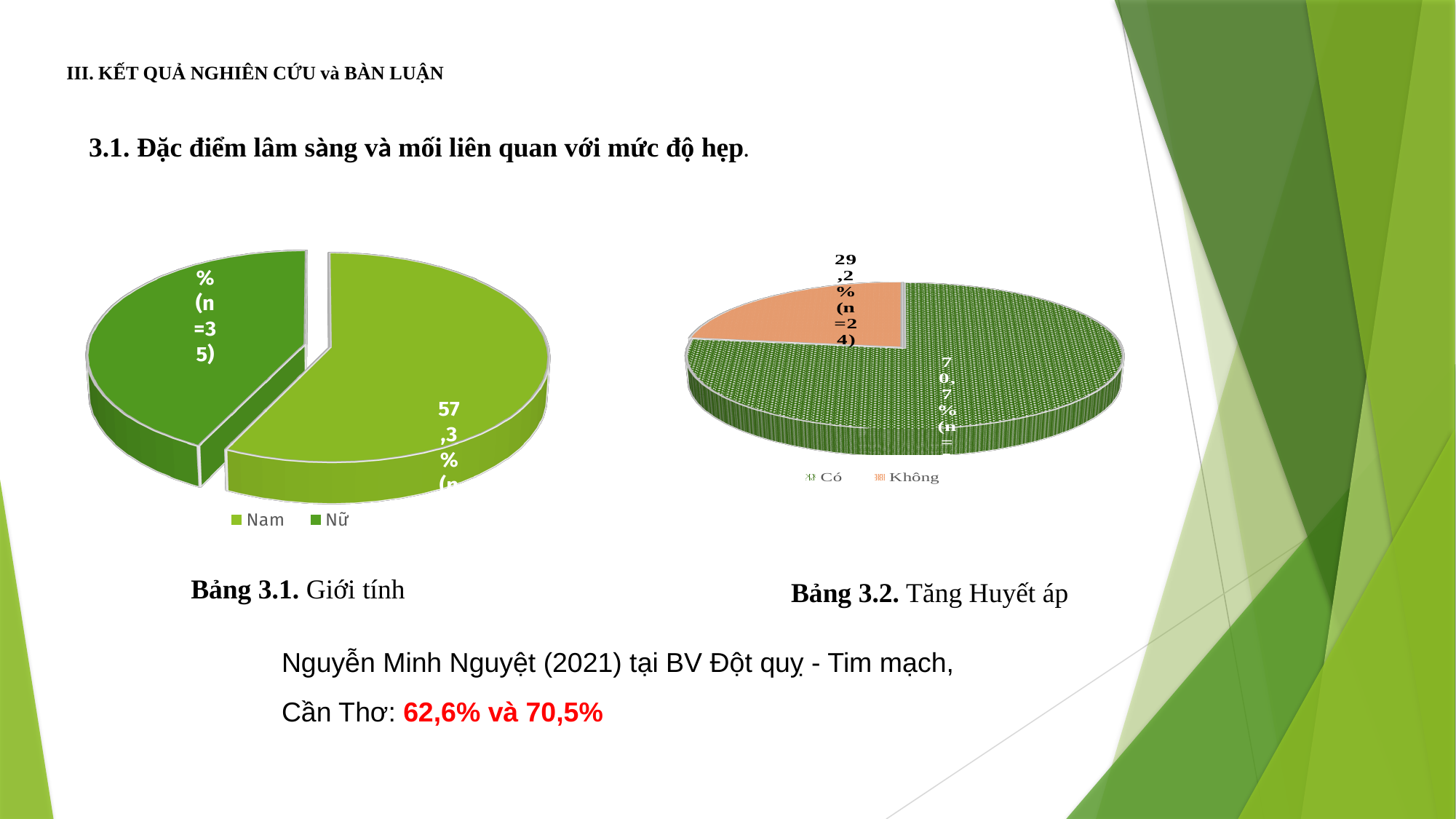

# III. KẾT QUẢ NGHIÊN CỨU và BÀN LUẬN
3.1. Đặc điểm lâm sàng và mối liên quan với mức độ hẹp.

[unsupported chart]

[unsupported chart]

Bảng 3.1. Giới tính
Bảng 3.2. Tăng Huyết áp
Nguyễn Minh Nguyệt (2021) tại BV Đột quỵ - Tim mạch, Cần Thơ: 62,6% và 70,5%